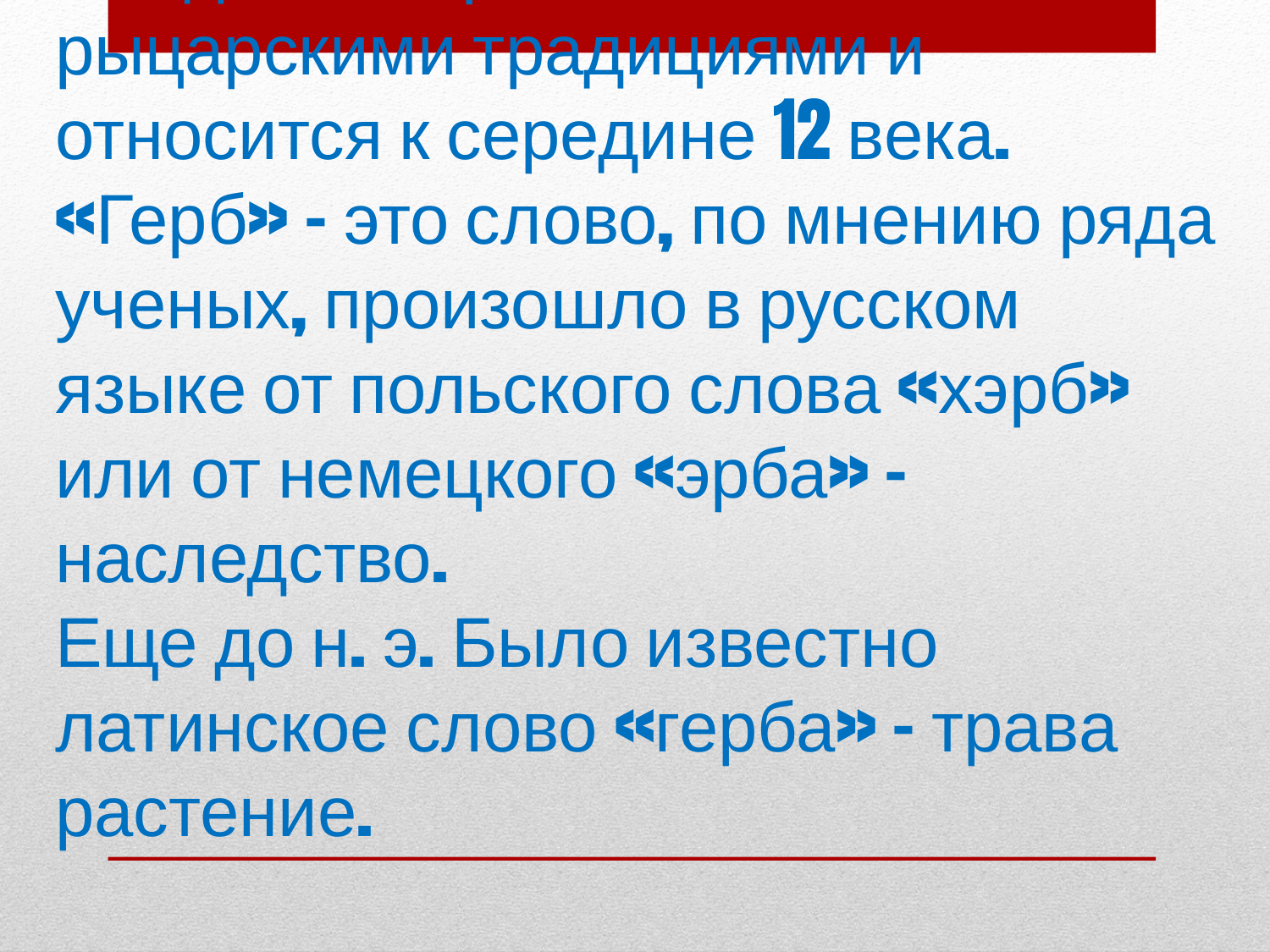

# Рождение гербов связано с рыцарскими традициями и относится к середине 12 века. «Герб» - это слово, по мнению ряда ученых, произошло в русском языке от польского слова «хэрб» или от немецкого «эрба» – наследство. Еще до н. э. Было известно латинское слово «герба» - трава растение.